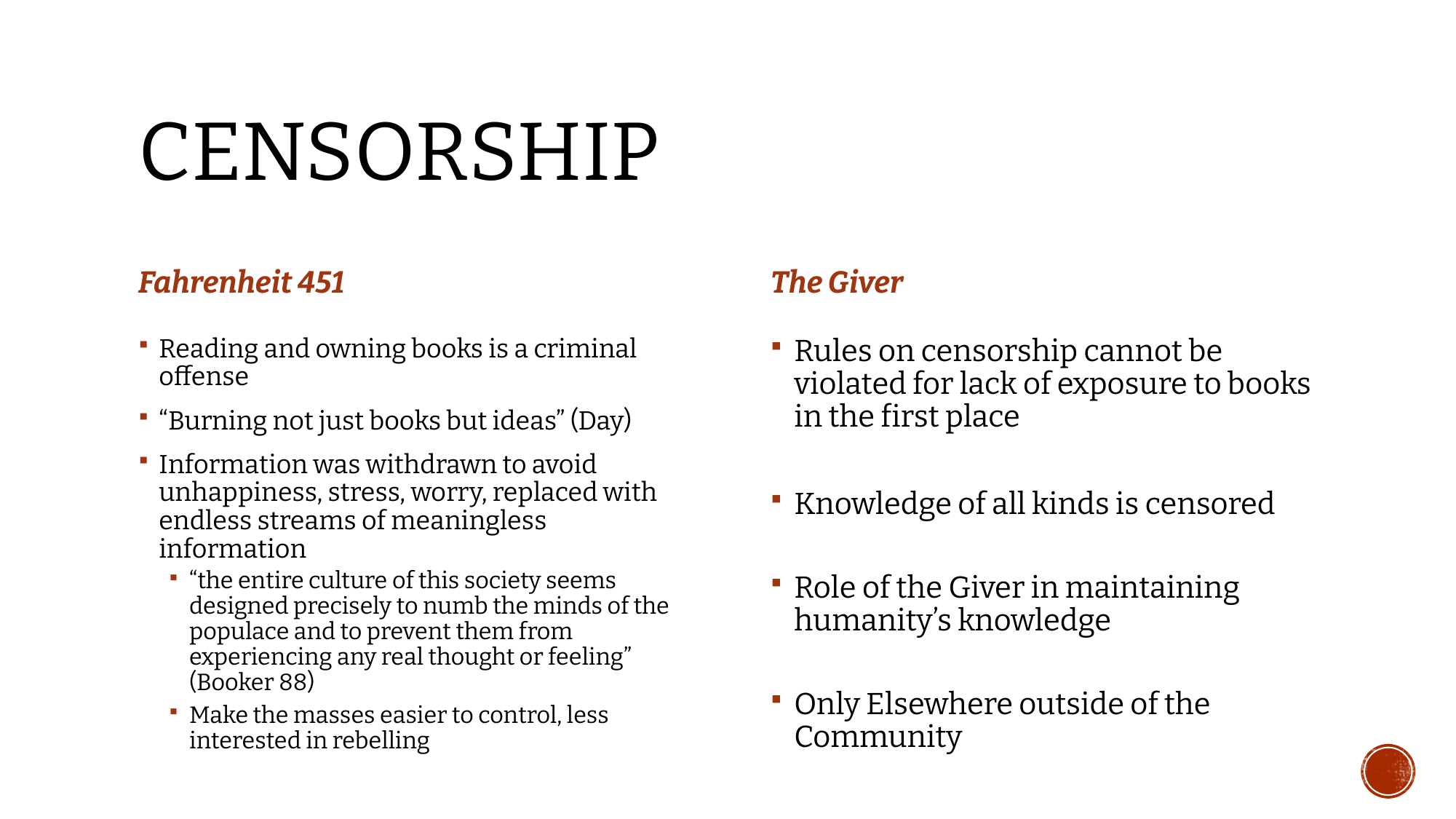

# censorship
Fahrenheit 451
The Giver
Reading and owning books is a criminal offense
“Burning not just books but ideas” (Day)
Information was withdrawn to avoid unhappiness, stress, worry, replaced with endless streams of meaningless information
“the entire culture of this society seems designed precisely to numb the minds of the populace and to prevent them from experiencing any real thought or feeling” (Booker 88)
Make the masses easier to control, less interested in rebelling
Rules on censorship cannot be violated for lack of exposure to books in the first place
Knowledge of all kinds is censored
Role of the Giver in maintaining humanity’s knowledge
Only Elsewhere outside of the Community